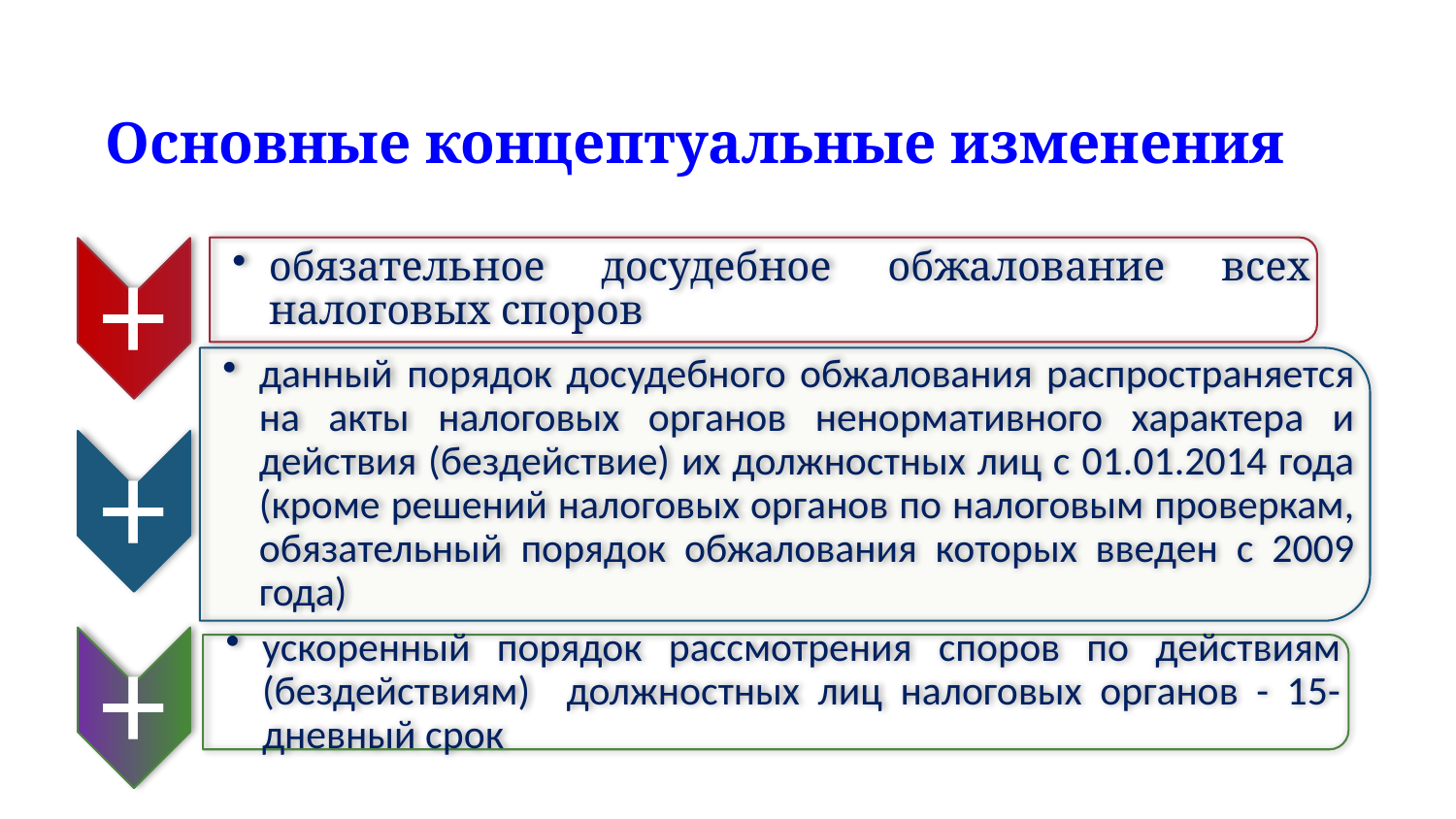

# Основные концептуальные изменения
+
обязательное досудебное обжалование всех налоговых споров
+
данный порядок досудебного обжалования распространяется на акты налоговых органов ненормативного характера и действия (бездействие) их должностных лиц с 01.01.2014 года (кроме решений налоговых органов по налоговым проверкам, обязательный порядок обжалования которых введен с 2009 года)
+
ускоренный порядок рассмотрения споров по действиям (бездействиям)  должностных лиц налоговых органов - 15-дневный срок